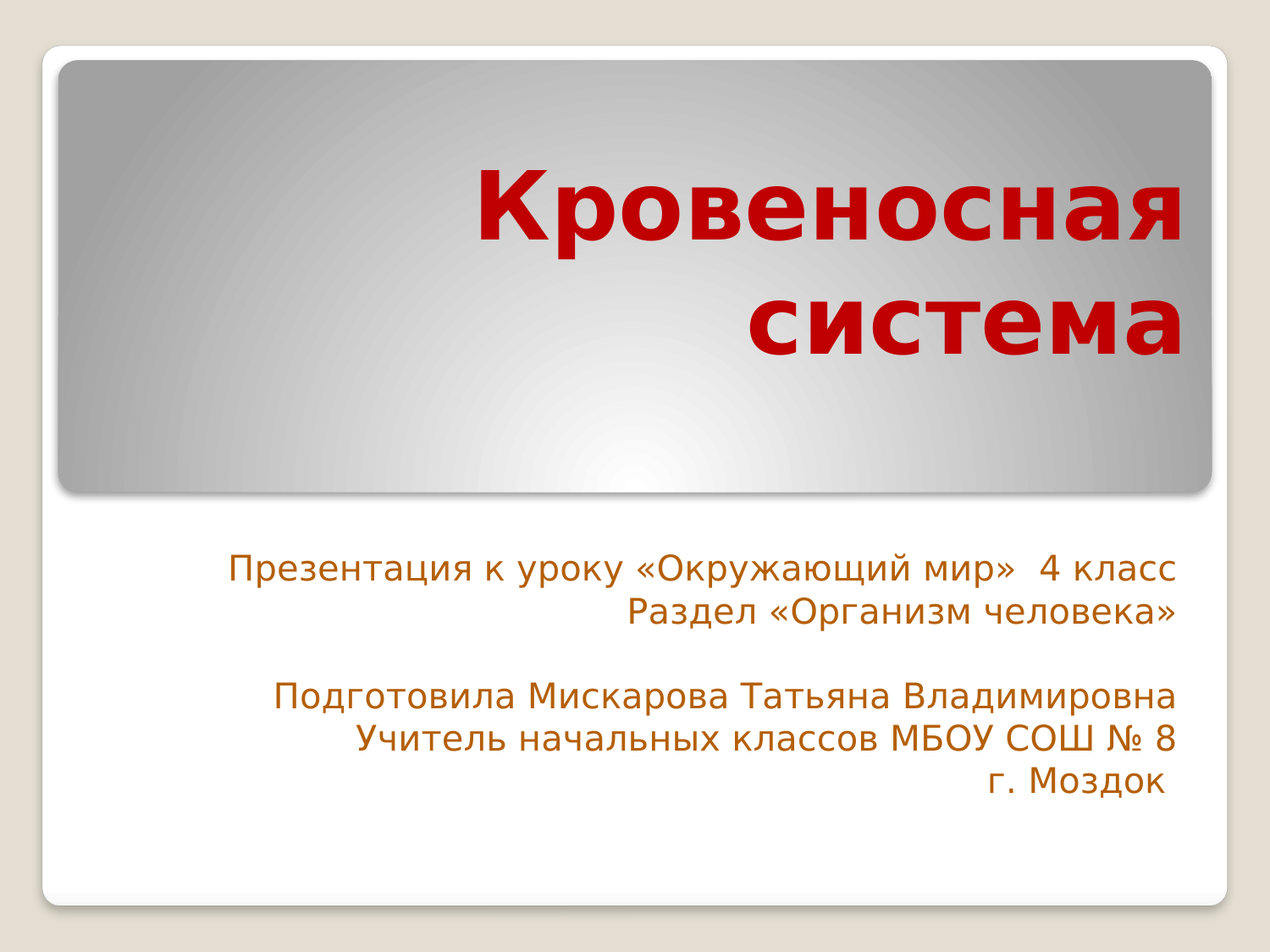

# Кровеносная система
Презентация к уроку «Окружающий мир»  4 класс
 Раздел «Организм человека»

Подготовила Мискарова Татьяна Владимировна
Учитель начальных классов МБОУ СОШ № 8
г. Моздок